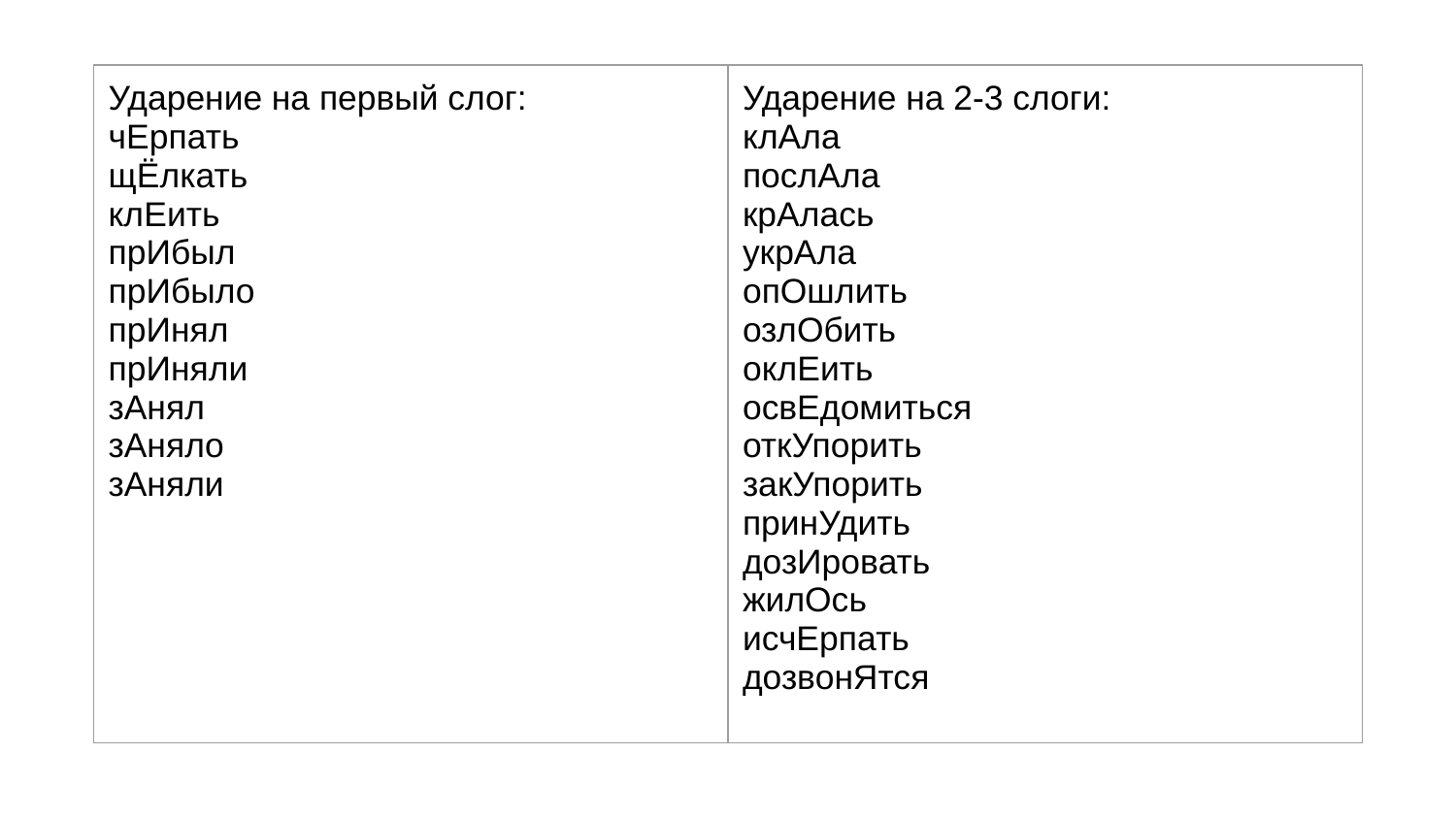

| Ударение на первый слог: чЕрпать щЁлкать клЕить прИбыл прИбыло прИнял прИняли зАнял зАняло зАняли | Ударение на 2-3 слоги: клАла послАла крАлась укрАла опОшлить озлОбить оклЕить освЕдомиться откУпорить закУпорить принУдить дозИровать жилОсь исчЕрпать дозвонЯтся |
| --- | --- |